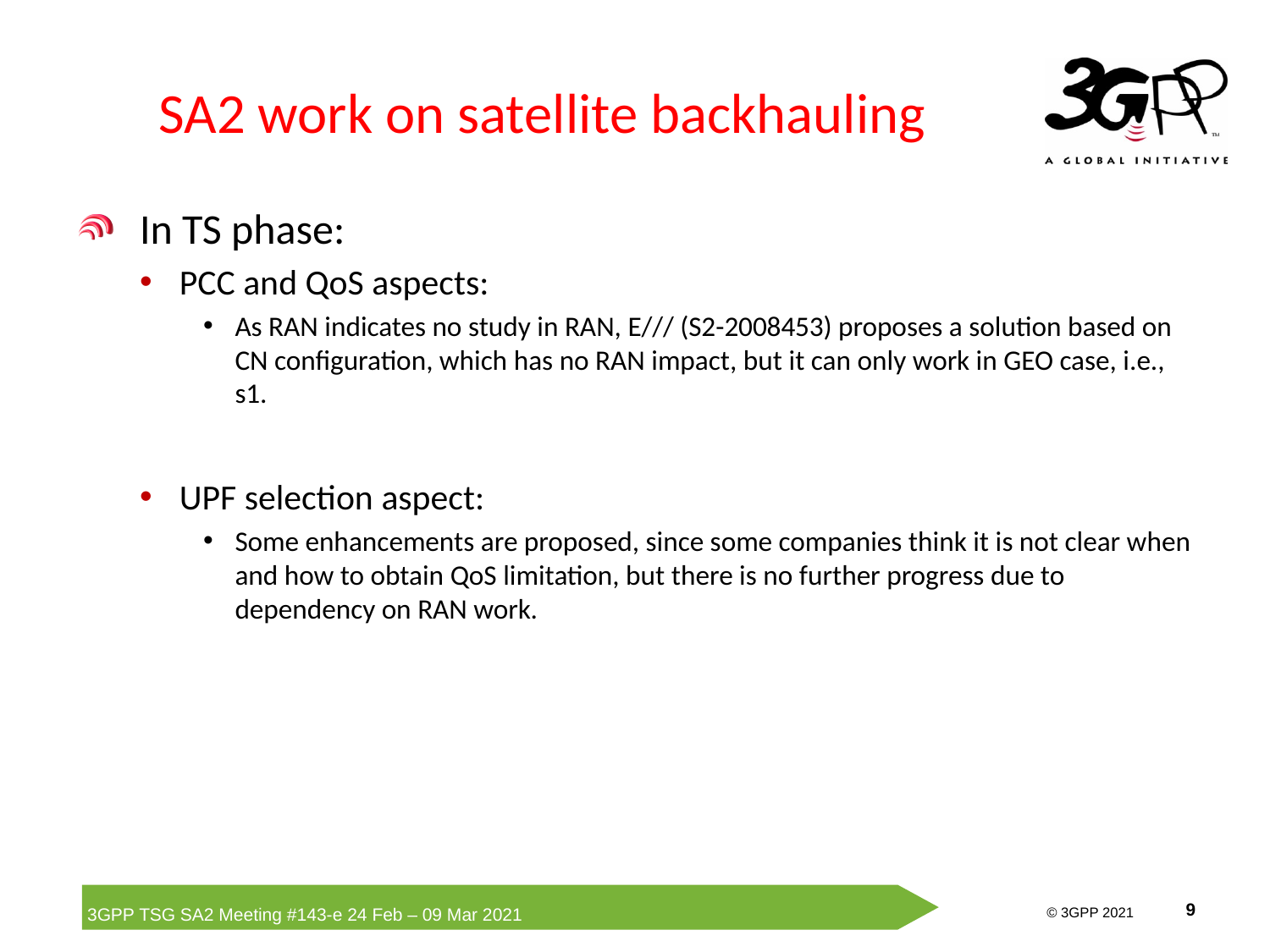

# SA2 work on satellite backhauling
In TS phase:
PCC and QoS aspects:
As RAN indicates no study in RAN, E/// (S2-2008453) proposes a solution based on CN configuration, which has no RAN impact, but it can only work in GEO case, i.e., s1.

UPF selection aspect:
Some enhancements are proposed, since some companies think it is not clear when and how to obtain QoS limitation, but there is no further progress due to dependency on RAN work.